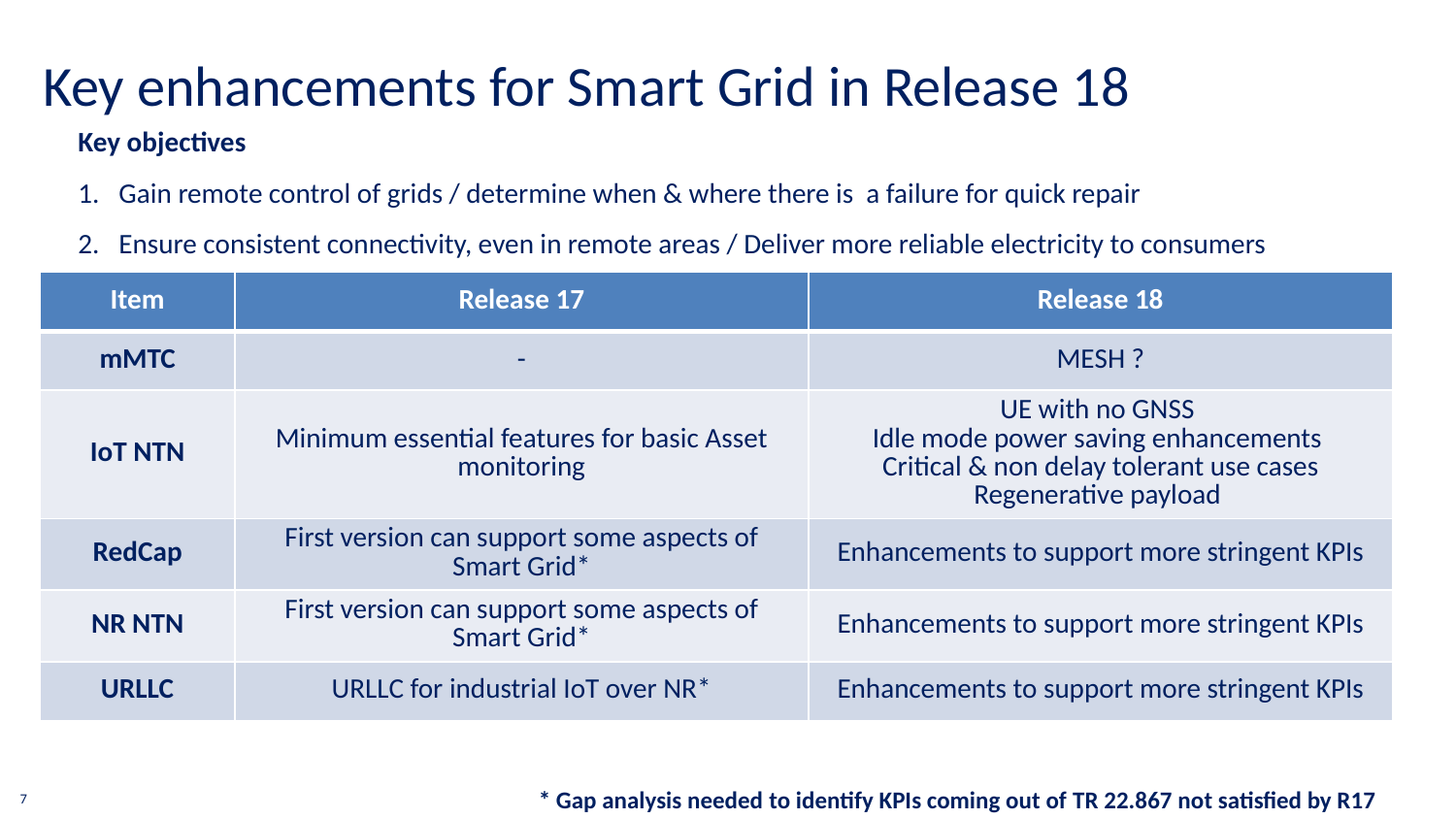

Key enhancements for Smart Grid in Release 18
Key objectives
Gain remote control of grids / determine when & where there is  a failure for quick repair
Ensure consistent connectivity, even in remote areas / Deliver more reliable electricity to consumers
| Item | Release 17 | Release 18 |
| --- | --- | --- |
| mMTC | - | MESH ? |
| IoT NTN | Minimum essential features for basic Asset monitoring | UE with no GNSS Idle mode power saving enhancements Critical & non delay tolerant use cases Regenerative payload |
| RedCap | First version can support some aspects of Smart Grid\* | Enhancements to support more stringent KPIs |
| NR NTN | First version can support some aspects of Smart Grid\* | Enhancements to support more stringent KPIs |
| URLLC | URLLC for industrial IoT over NR\* | Enhancements to support more stringent KPIs |
* Gap analysis needed to identify KPIs coming out of TR 22.867 not satisfied by R17